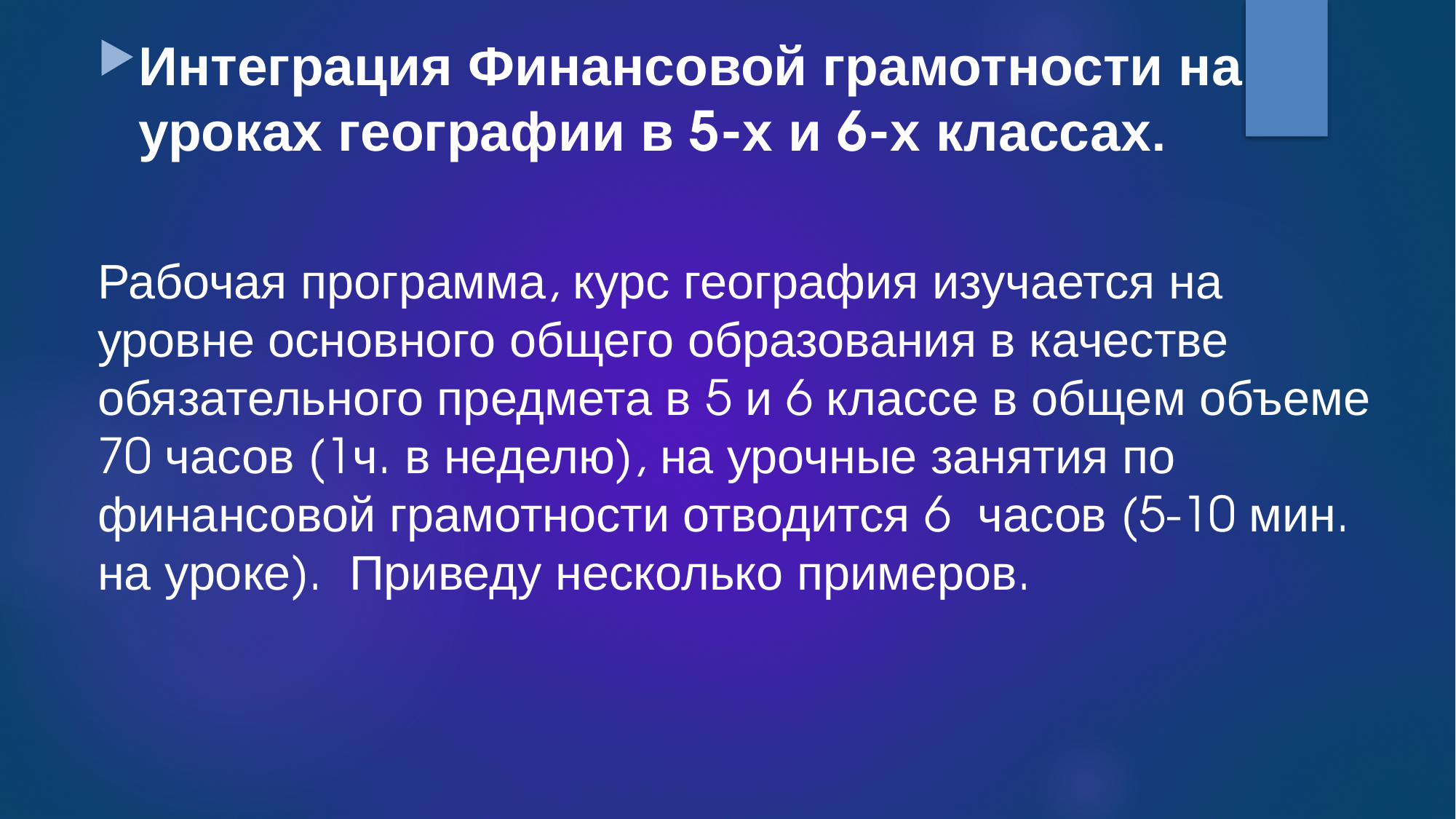

Интеграция Финансовой грамотности на уроках географии в 5-х и 6-х классах.

Рабочая программа, курс география изучается на уровне основного общего образования в качестве обязательного предмета в 5 и 6 классе в общем объеме 70 часов (1ч. в неделю), на урочные занятия по финансовой грамотности отводится 6  часов (5-10 мин. на уроке).  Приведу несколько примеров.
#